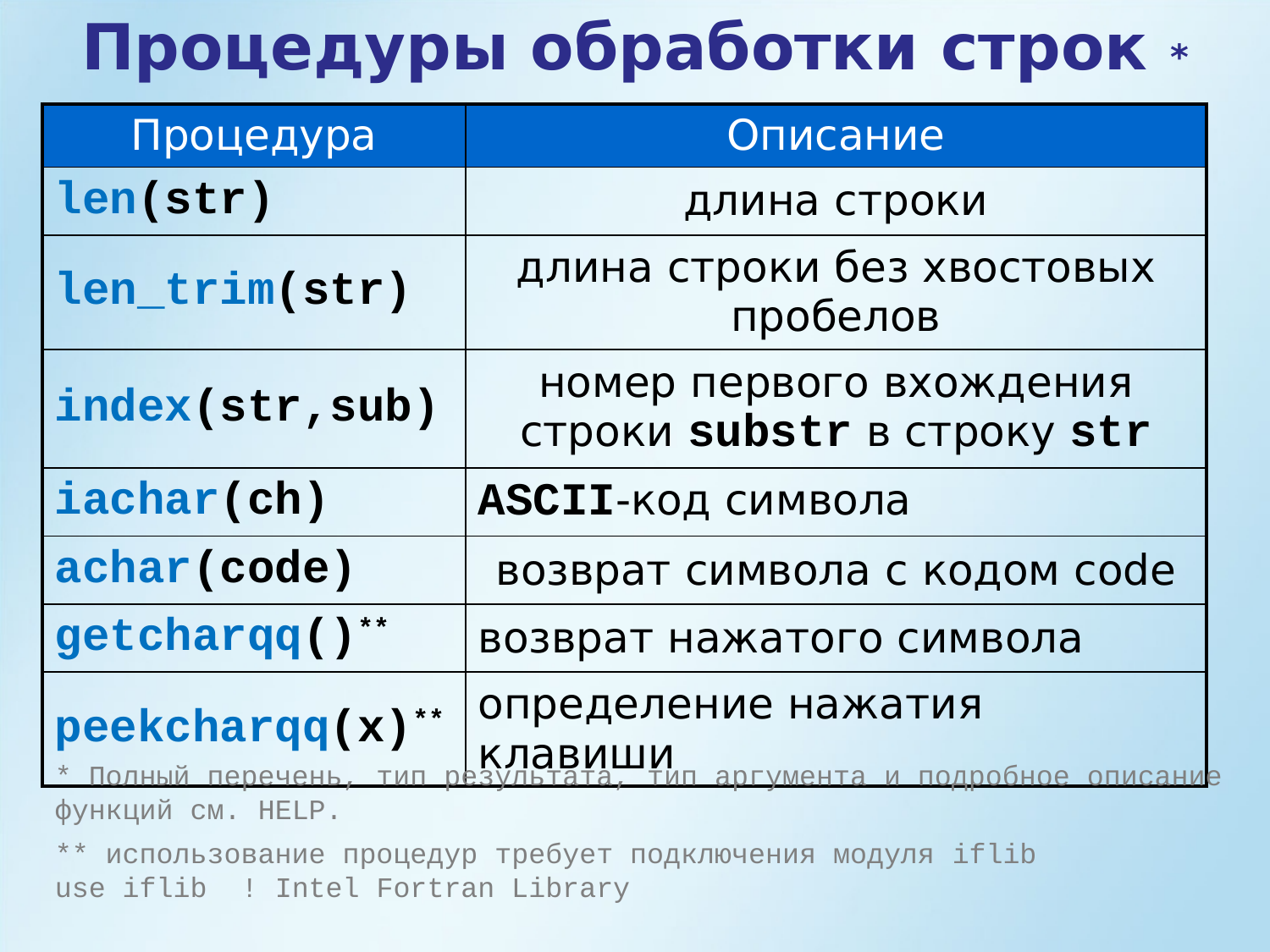

Процедуры обработки строк *
| Процедура | Описание |
| --- | --- |
| len(str) | длина строки |
| len\_trim(str) | длина строки без хвостовых пробелов |
| index(str,sub) | номер первого вхождения строки substr в строку str |
| iachar(ch) | ASCII-код символа |
| achar(code) | возврат символа с кодом code |
| getcharqq()\*\* | возврат нажатого символа |
| peekcharqq(x)\*\* | определение нажатия клавиши |
* Полный перечень, тип результата, тип аргумента и подробное описание функций см. HELP.
** использование процедур требует подключения модуля iflib
use iflib  ! Intel Fortran Library